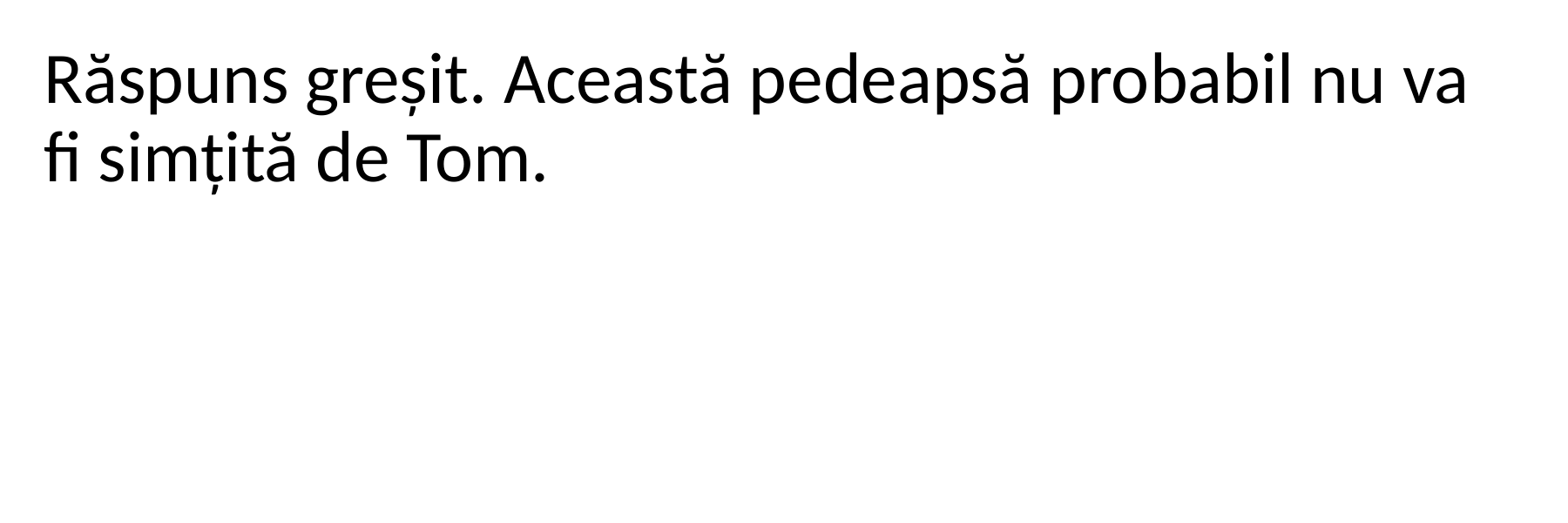

Răspuns greșit. Această pedeapsă probabil nu va fi simțită de Tom.